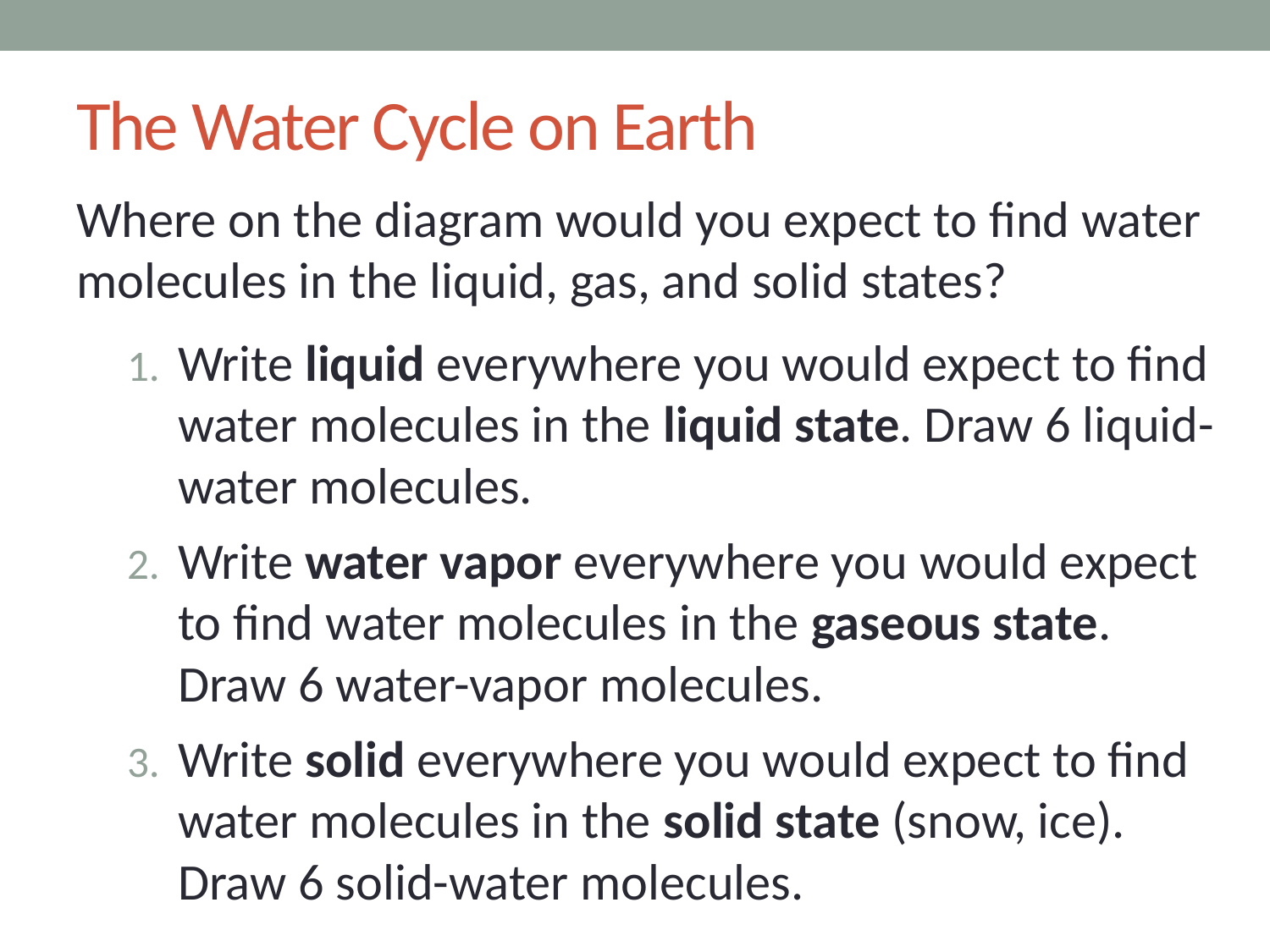

# The Water Cycle on Earth
Where on the diagram would you expect to find water molecules in the liquid, gas, and solid states?
Write liquid everywhere you would expect to find water molecules in the liquid state. Draw 6 liquid-water molecules.
Write water vapor everywhere you would expect
to find water molecules in the gaseous state. Draw 6 water-vapor molecules.
Write solid everywhere you would expect to find water molecules in the solid state (snow, ice).
Draw 6 solid-water molecules.